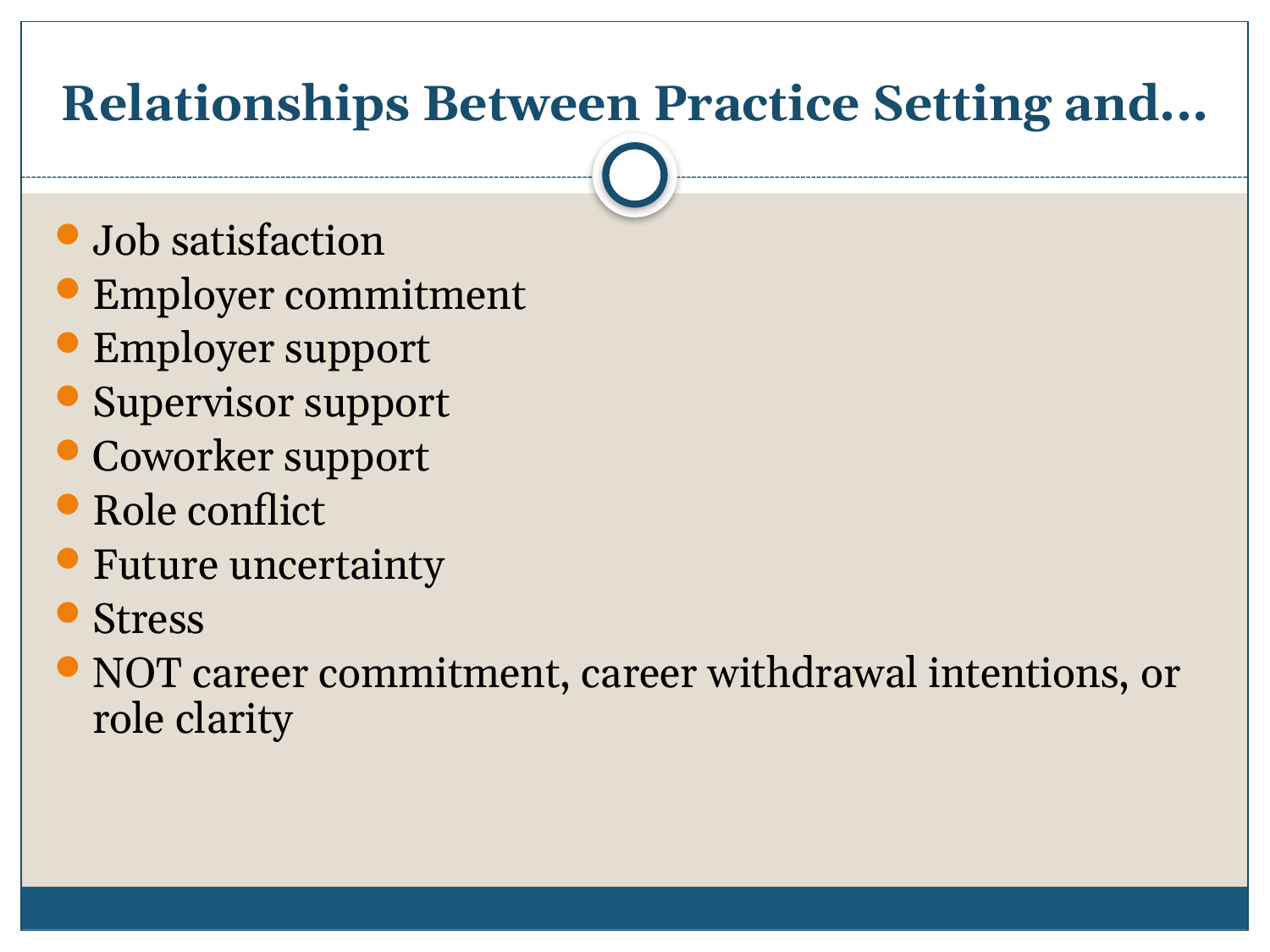

# Relationships Between Practice Setting and...
Job satisfaction
Employer commitment
Employer support
Supervisor support
Coworker support
Role conflict
Future uncertainty
Stress
NOT career commitment, career withdrawal intentions, or role clarity